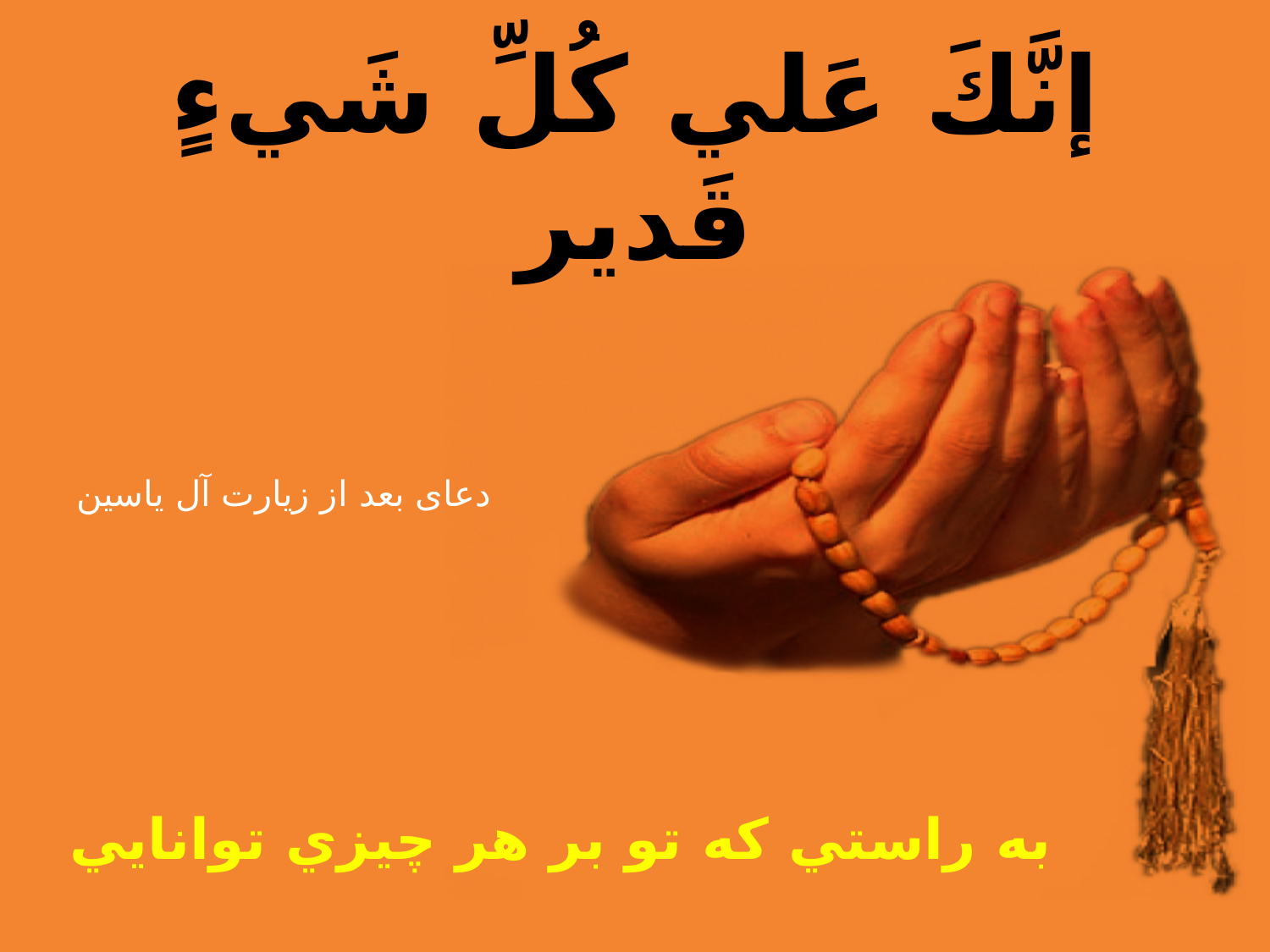

إنَّكَ عَلي كُلِّ شَيءٍ قَدير
به راستي كه تو بر هر چيزي توانايي